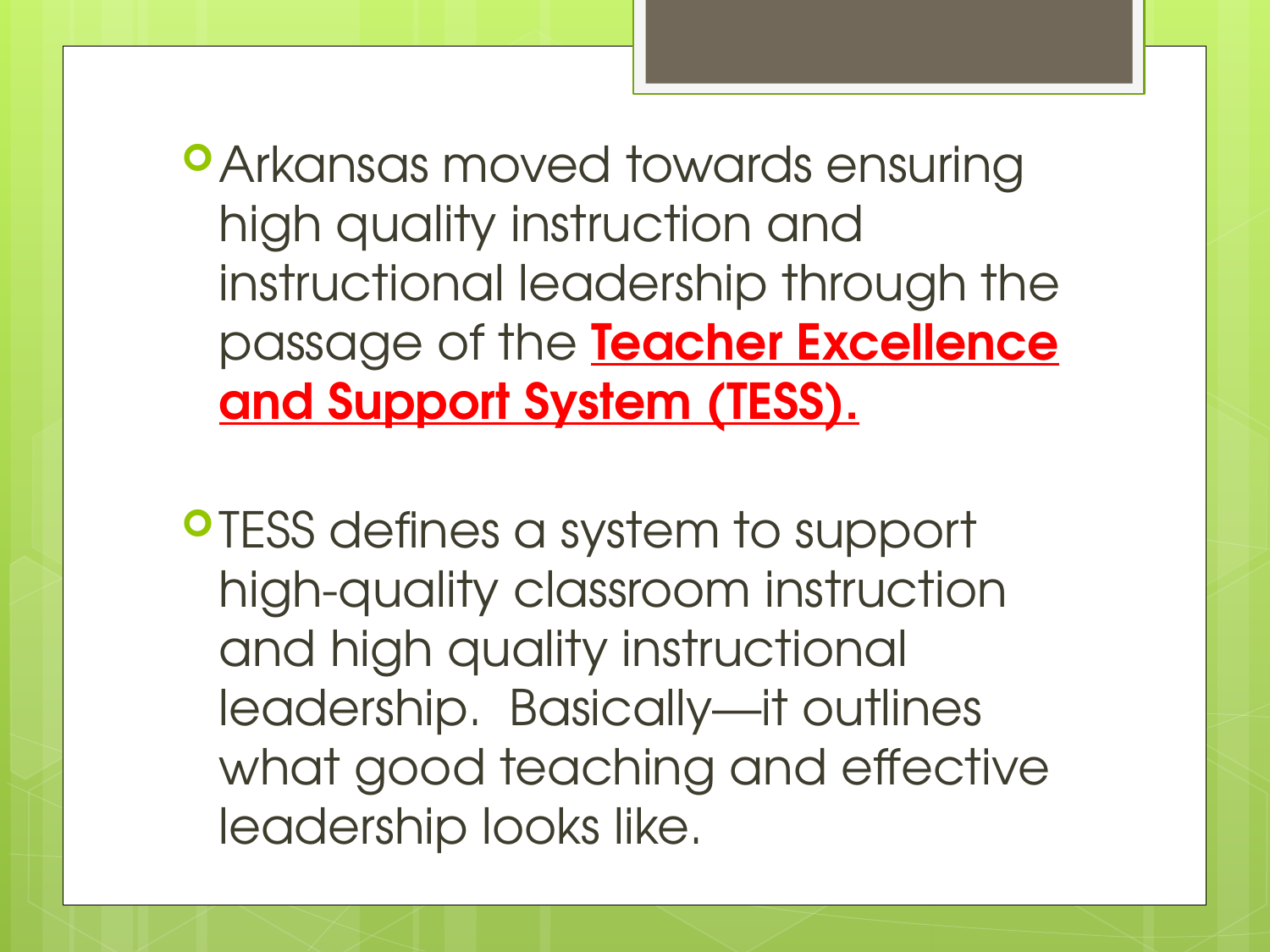

Arkansas moved towards ensuring high quality instruction and instructional leadership through the passage of the Teacher Excellence and Support System (TESS).
TESS defines a system to support high-quality classroom instruction and high quality instructional leadership.  Basically—it outlines what good teaching and effective leadership looks like.